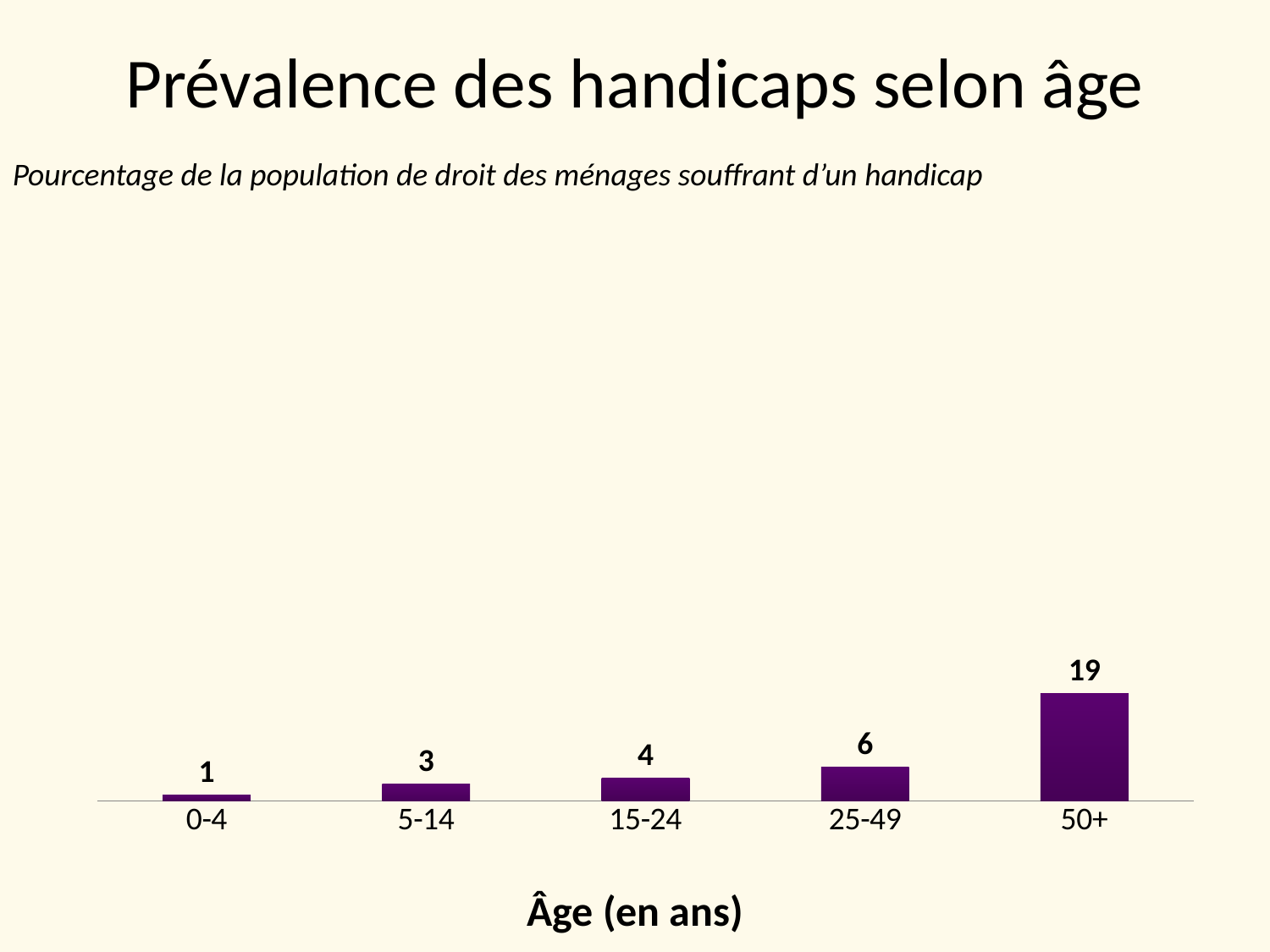

# Prévalence des handicaps selon âge
Pourcentage de la population de droit des ménages souffrant d’un handicap

### Chart

| Category | Series 1 |
|---|---|
| 0-4 | 1.0 |
| 5-14 | 3.0 |
| 15-24 | 4.0 |
| 25-49 | 6.0 |
| 50+ | 19.0 |
Âge (en ans)